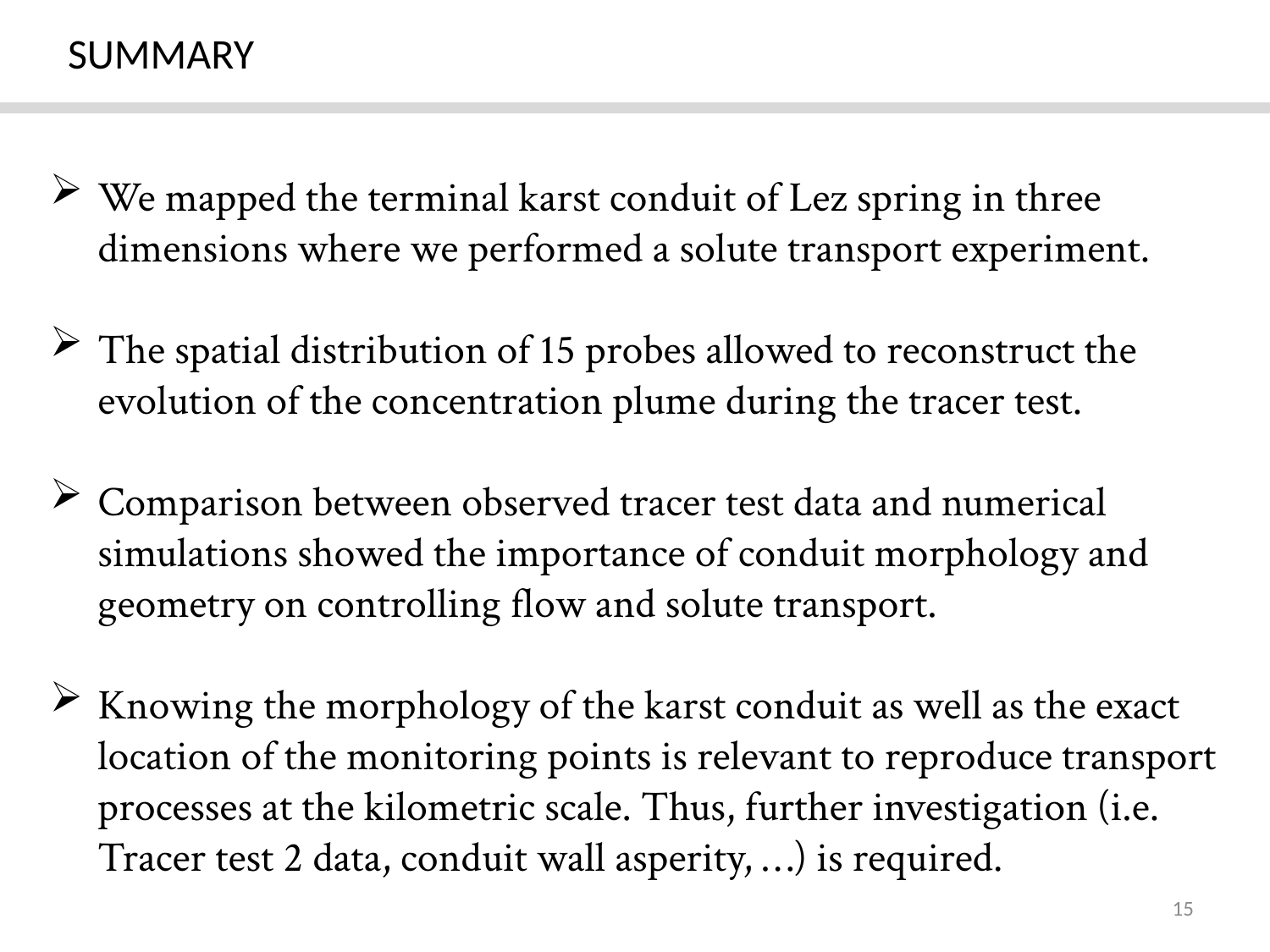

SUMMARY
We mapped the terminal karst conduit of Lez spring in three dimensions where we performed a solute transport experiment.

The spatial distribution of 15 probes allowed to reconstruct the evolution of the concentration plume during the tracer test.

Comparison between observed tracer test data and numerical simulations showed the importance of conduit morphology and geometry on controlling flow and solute transport.

Knowing the morphology of the karst conduit as well as the exact location of the monitoring points is relevant to reproduce transport processes at the kilometric scale. Thus, further investigation (i.e. Tracer test 2 data, conduit wall asperity, …) is required.

15